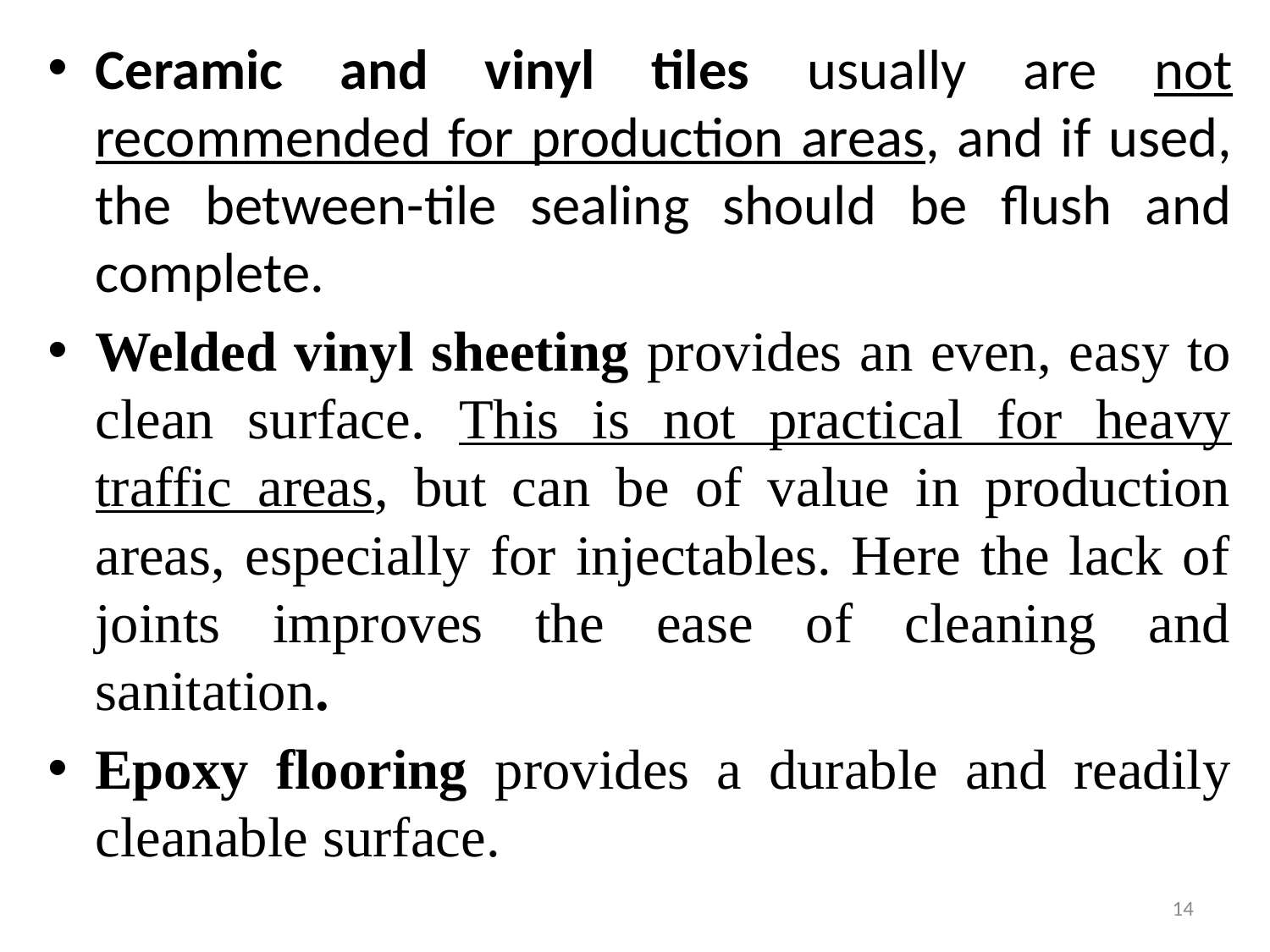

Ceramic and vinyl tiles usually are not recommended for production areas, and if used, the between-tile sealing should be flush and complete.
Welded vinyl sheeting provides an even, easy to clean surface. This is not practical for heavy traffic areas, but can be of value in production areas, especially for injectables. Here the lack of joints improves the ease of cleaning and sanitation.
Epoxy flooring provides a durable and readily cleanable surface.
14